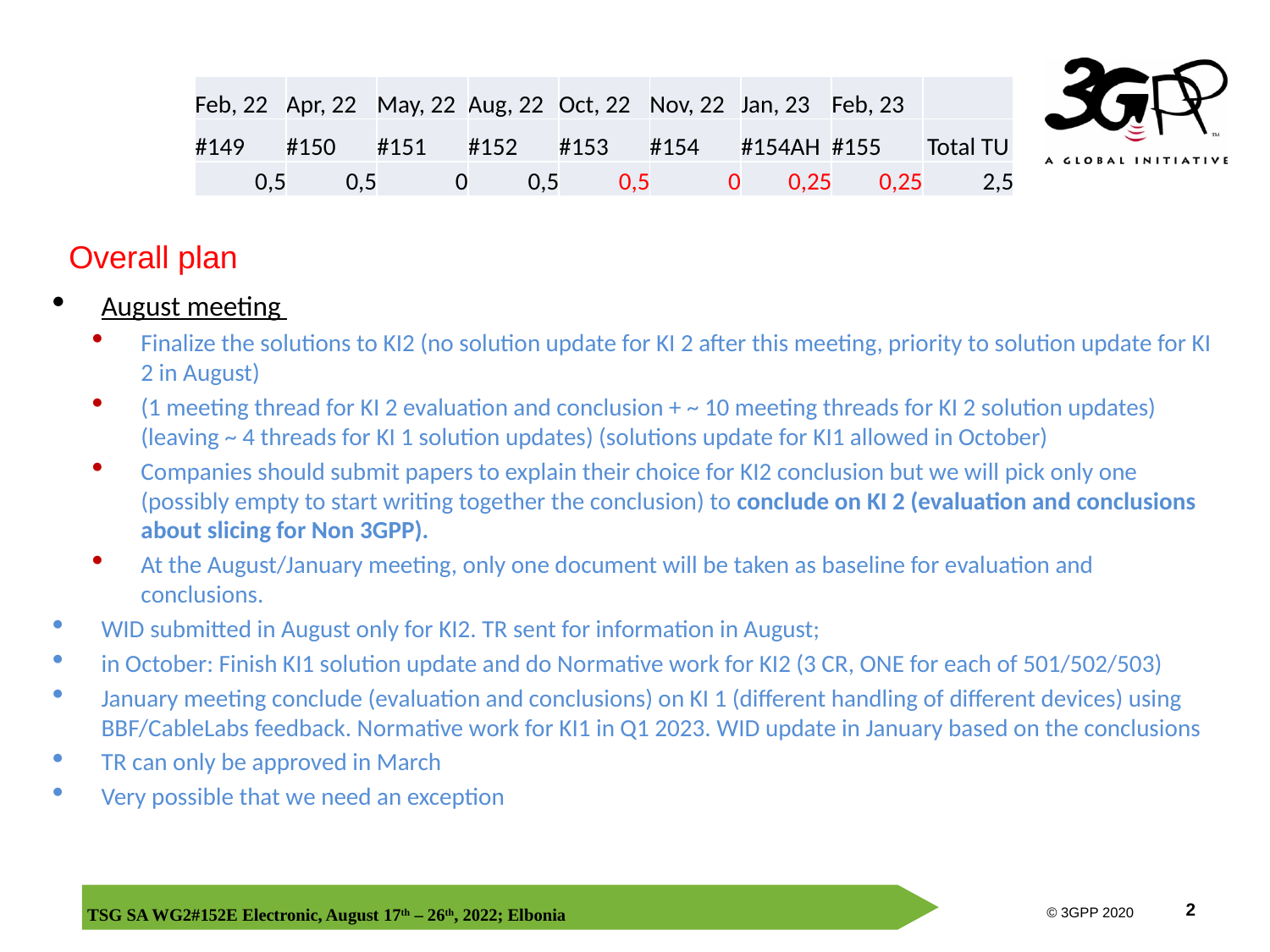

#
| Feb, 22 | Apr, 22 | May, 22 | Aug, 22 | Oct, 22 | Nov, 22 | Jan, 23 | Feb, 23 |  |
| --- | --- | --- | --- | --- | --- | --- | --- | --- |
| #149 | #150 | #151 | #152 | #153 | #154 | #154AH | #155 | Total TU |
| 0,5 | 0,5 | 0 | 0,5 | 0,5 | 0 | 0,25 | 0,25 | 2,5 |
Overall plan
August meeting
Finalize the solutions to KI2 (no solution update for KI 2 after this meeting, priority to solution update for KI 2 in August)
(1 meeting thread for KI 2 evaluation and conclusion + ~ 10 meeting threads for KI 2 solution updates) (leaving ~ 4 threads for KI 1 solution updates) (solutions update for KI1 allowed in October)
Companies should submit papers to explain their choice for KI2 conclusion but we will pick only one (possibly empty to start writing together the conclusion) to conclude on KI 2 (evaluation and conclusions about slicing for Non 3GPP).
At the August/January meeting, only one document will be taken as baseline for evaluation and conclusions.
WID submitted in August only for KI2. TR sent for information in August;
in October: Finish KI1 solution update and do Normative work for KI2 (3 CR, ONE for each of 501/502/503)
January meeting conclude (evaluation and conclusions) on KI 1 (different handling of different devices) using BBF/CableLabs feedback. Normative work for KI1 in Q1 2023. WID update in January based on the conclusions
TR can only be approved in March
Very possible that we need an exception